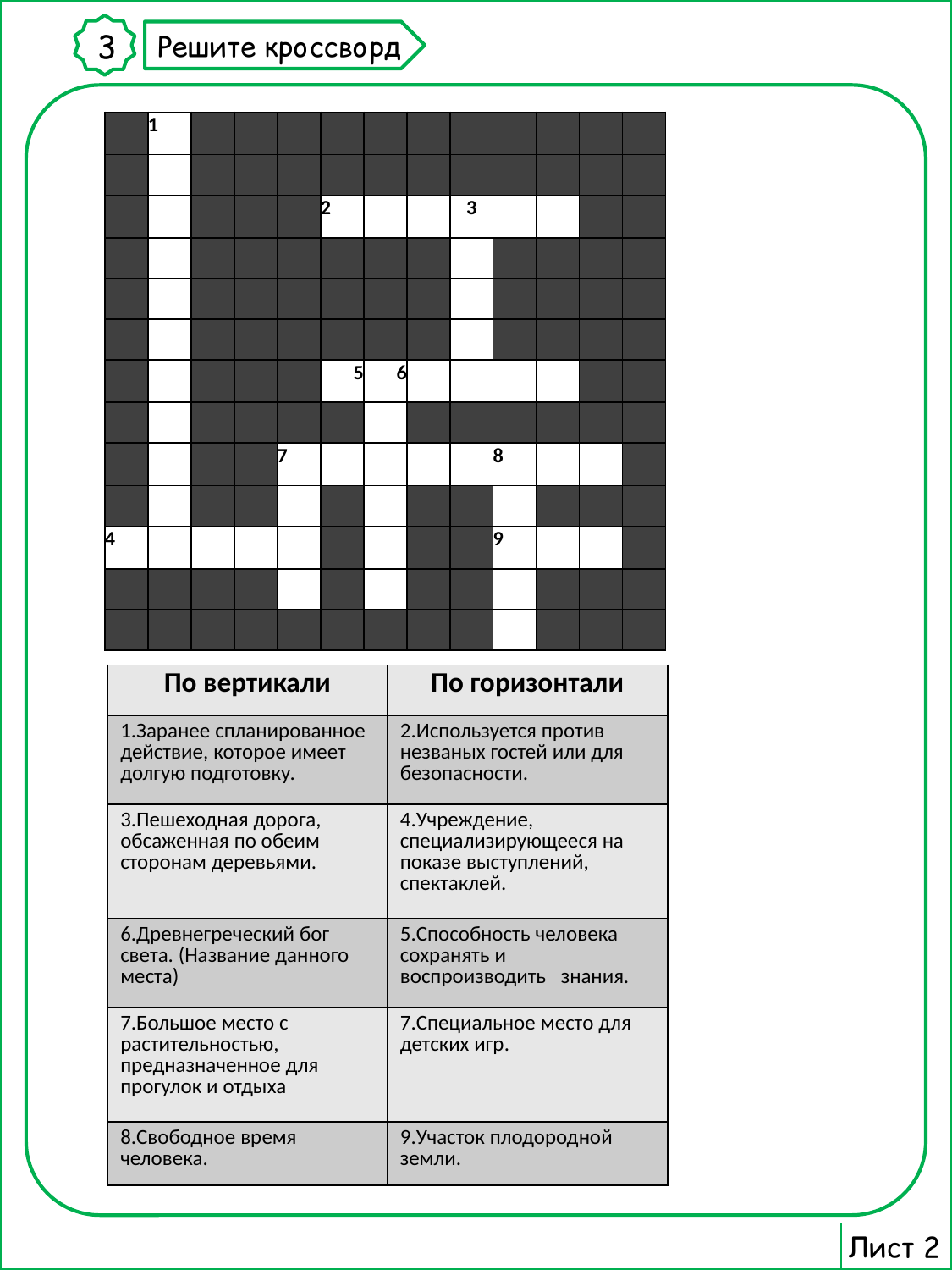

3

Решите кроссворд

|  | 1 |  |  |  |  |  |  |  |  |  |  |  |
| --- | --- | --- | --- | --- | --- | --- | --- | --- | --- | --- | --- | --- |
|  |  |  |  |  |  |  |  |  |  |  |  |  |
|  |  |  |  |  | 2 |  |  | 3 |  |  |  |  |
|  |  |  |  |  |  |  |  |  |  |  |  |  |
|  |  |  |  |  |  |  |  |  |  |  |  |  |
|  |  |  |  |  |  |  |  |  |  |  |  |  |
|  |  |  |  |  | 5 | 6 |  |  |  |  |  |  |
|  |  |  |  |  |  |  |  |  |  |  |  |  |
|  |  |  |  | 7 |  |  |  |  | 8 |  |  |  |
|  |  |  |  |  |  |  |  |  |  |  |  |  |
| 4 |  |  |  |  |  |  |  |  | 9 |  |  |  |
|  |  |  |  |  |  |  |  |  |  |  |  |  |
|  |  |  |  |  |  |  |  |  |  |  |  |  |
| По вертикали | По горизонтали |
| --- | --- |
| 1.Заранее спланированное действие, которое имеет долгую подготовку. | 2.Используется против незваных гостей или для безопасности. |
| 3.Пешеходная дорога, обсаженная по обеим сторонам деревьями. | 4.Учреждение, специализирующееся на показе выступлений, спектаклей. |
| 6.Древнегреческий бог света. (Название данного места) | 5.Способность человека сохранять и воспроизводить знания. |
| 7.Большое место с растительностью, предназначенное для прогулок и отдыха | 7.Специальное место для детских игр. |
| 8.Свободное время человека. | 9.Участок плодородной земли. |
Лист 2